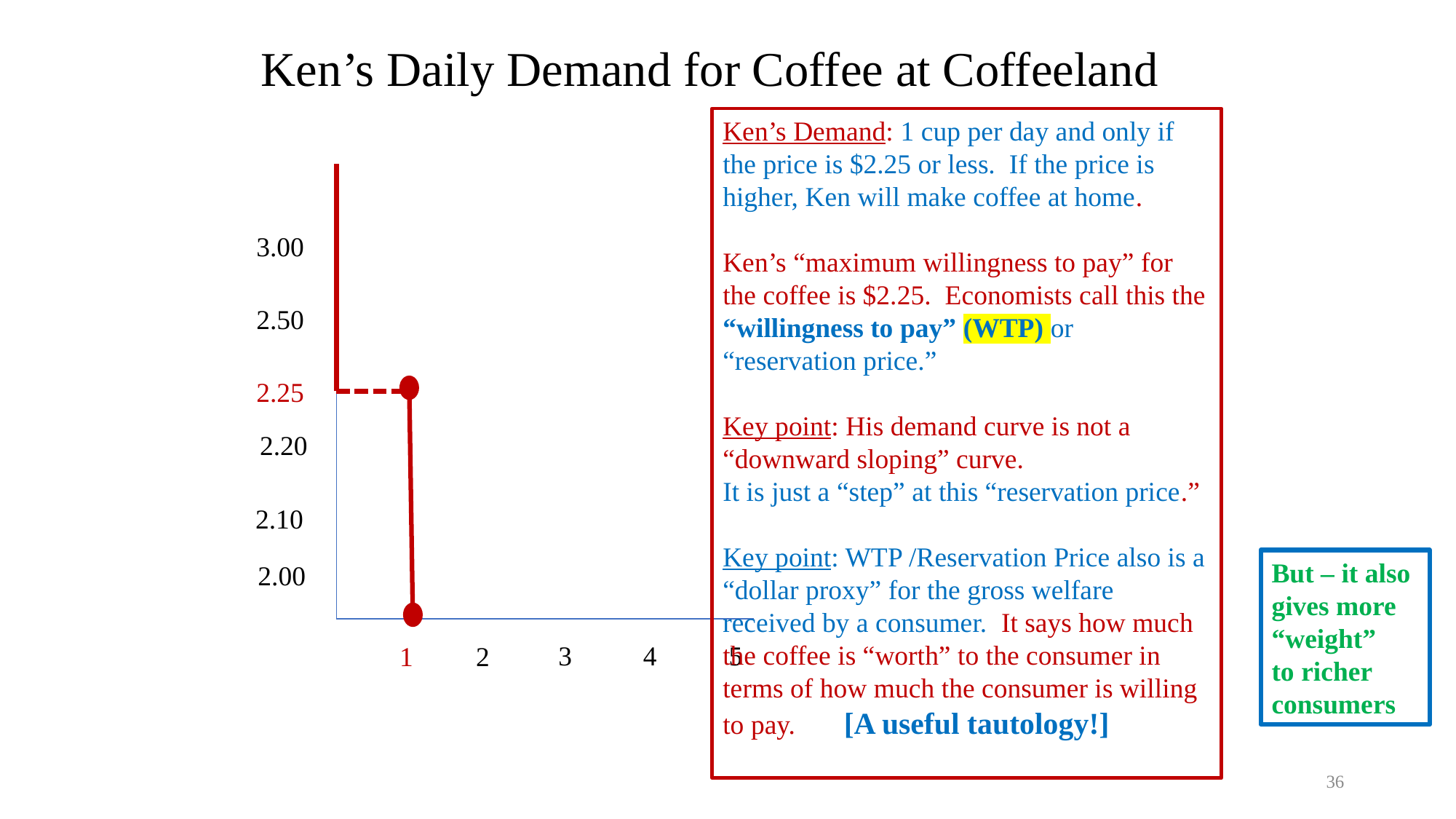

# Ken’s Daily Demand for Coffee at Coffeeland
Ken’s Demand: 1 cup per day and only if the price is $2.25 or less.  If the price is higher, Ken will make coffee at home.

Ken’s “maximum willingness to pay” for the coffee is $2.25.  Economists call this the “willingness to pay” (WTP) or “reservation price.”

Key point: His demand curve is not a “downward sloping” curve.
It is just a “step” at this “reservation price.”

Key point: WTP /Reservation Price also is a “dollar proxy” for the gross welfare received by a consumer.  It says how much the coffee is “worth” to the consumer in terms of how much the consumer is willing to pay.       [A useful tautology!]

3.00
2.50
2.25

2.20
2.10
But – it also gives more “weight”
to richer consumers
2.00

3
4
5
1
2
36